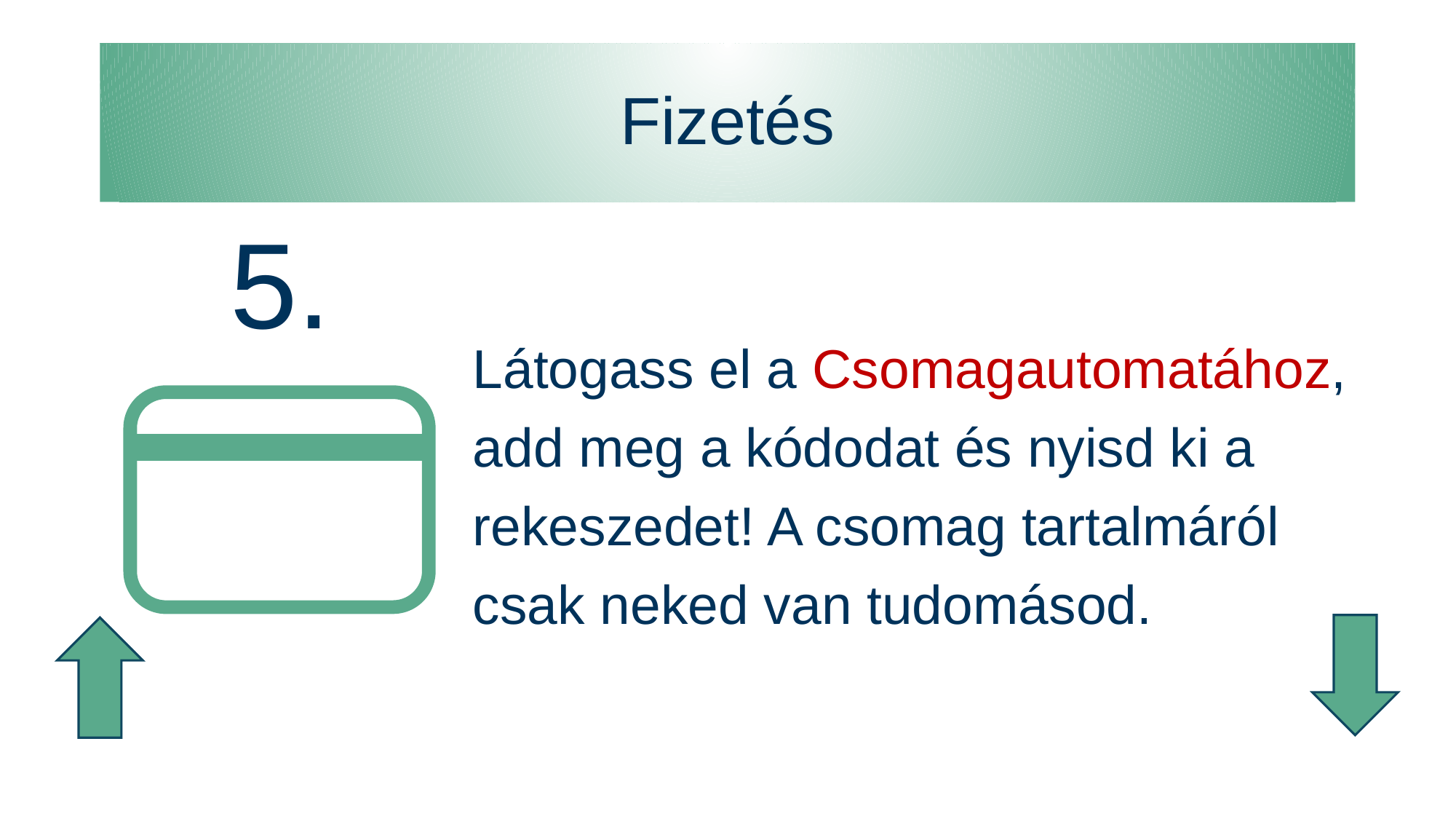

# Fizetés
5.

Látogass el a Csomagautomatához, add meg a kódodat és nyisd ki a rekeszedet! A csomag tartalmáról csak neked van tudomásod.